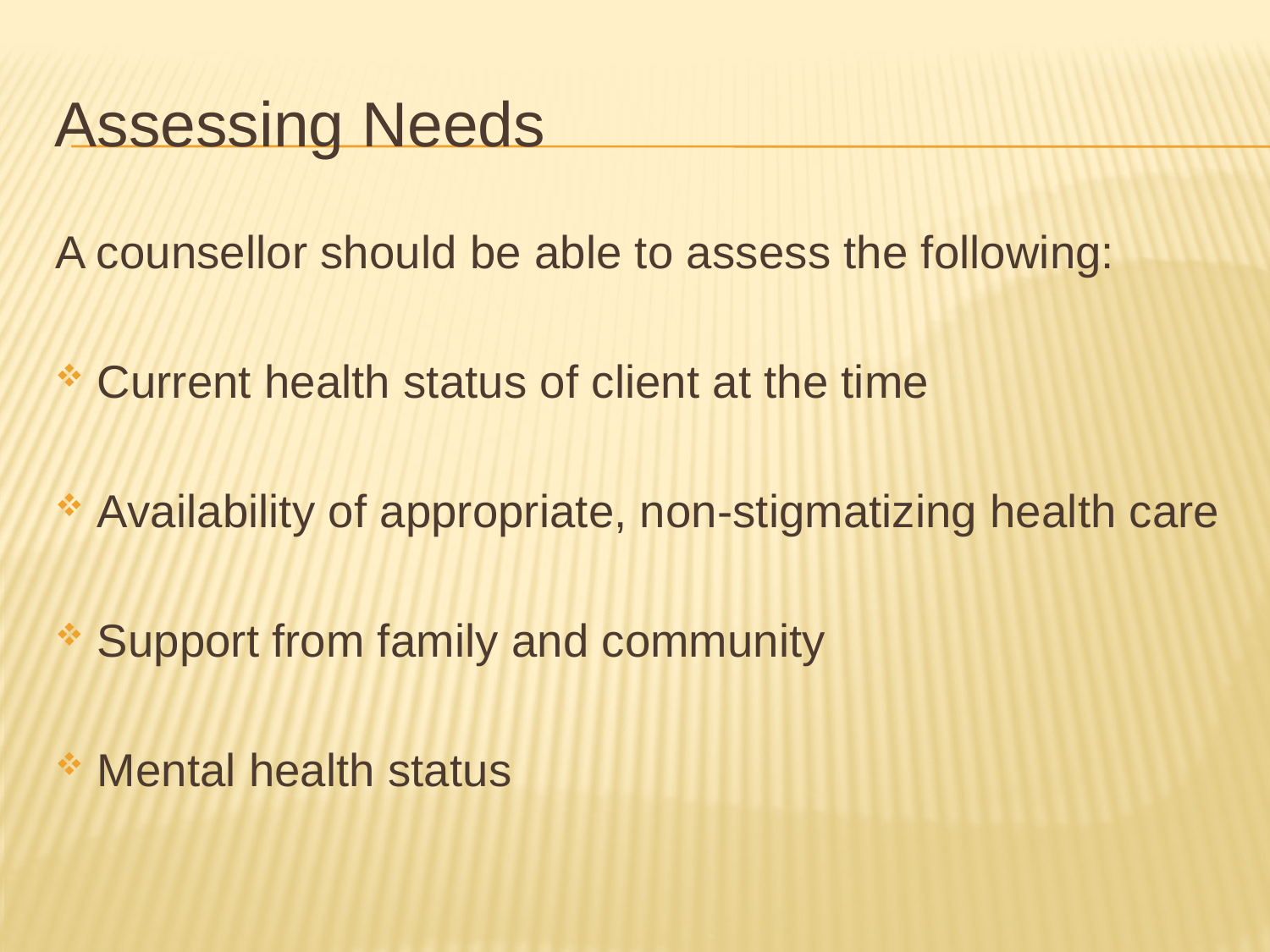

# Assessing Needs
A counsellor should be able to assess the following:

Current health status of client at the time

Availability of appropriate, non-stigmatizing health care

Support from family and community

Mental health status